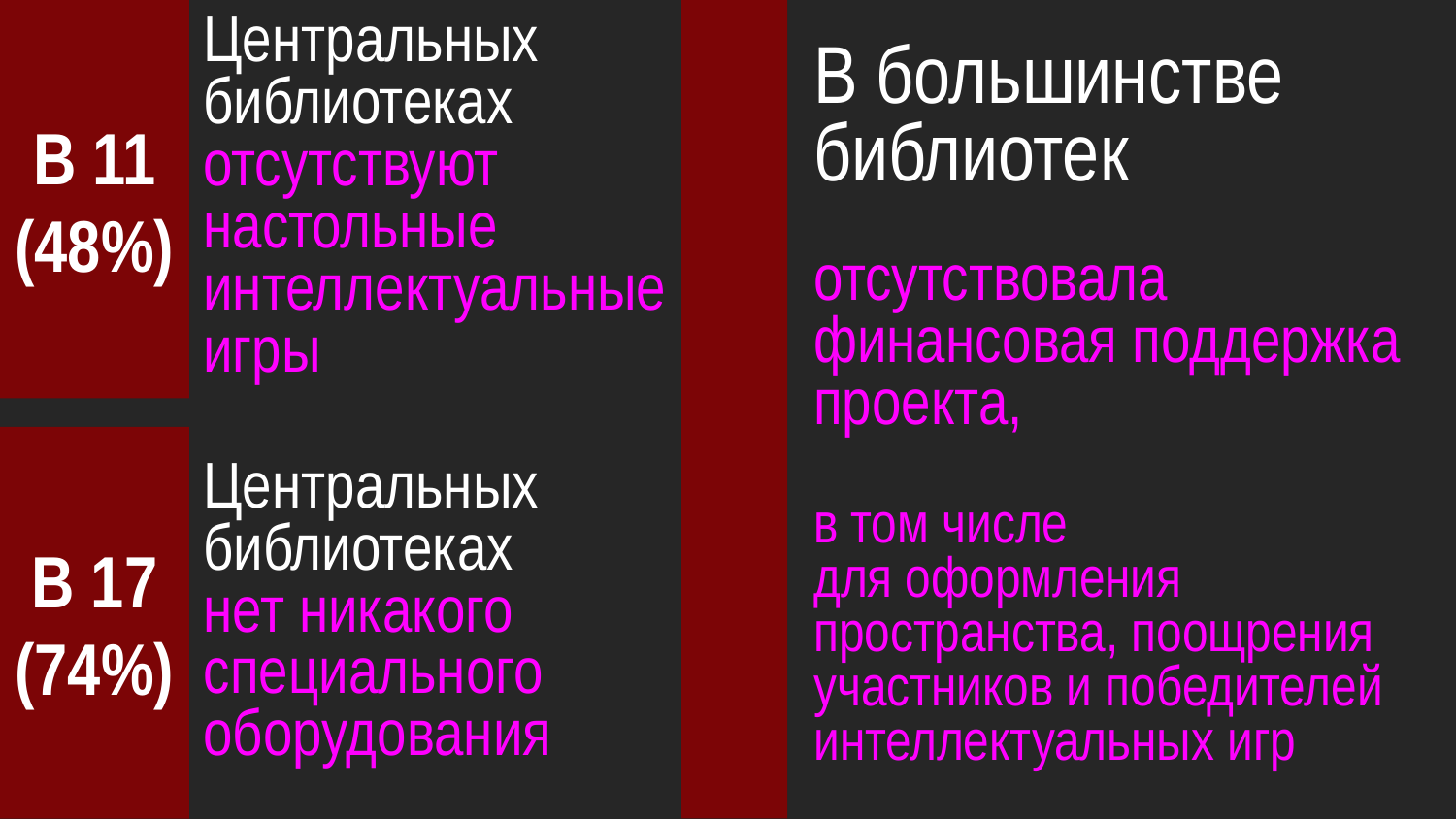

В 11 (48%)

Центральных библиотеках
отсутствуют настольные интеллектуальные игры
В большинстве библиотек

отсутствовала финансовая поддержка проекта,
в том числе
для оформления пространства, поощрения участников и победителей интеллектуальных игр
В 17 (74%)
Центральных библиотеках
нет никакого специального оборудования